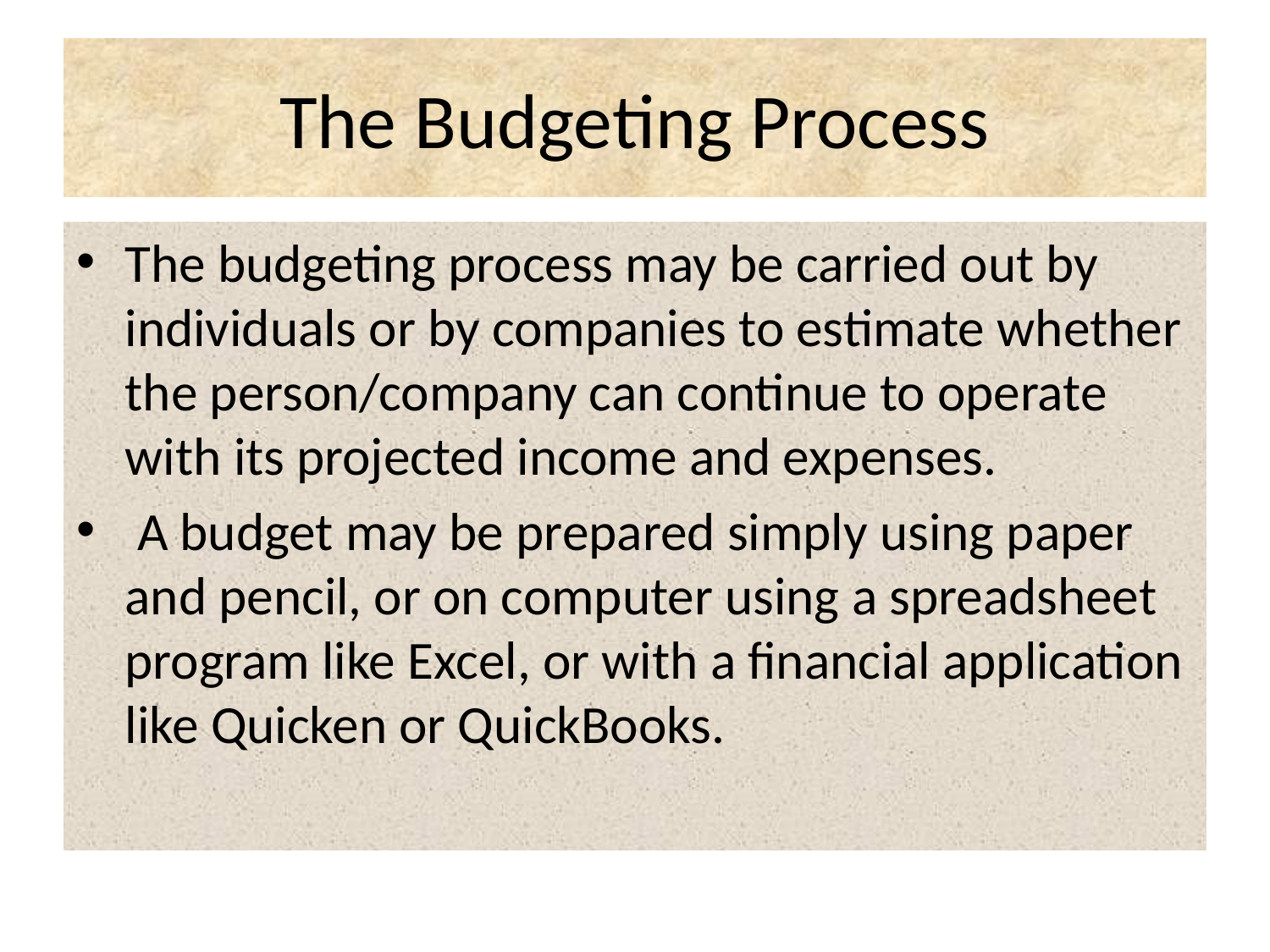

# The Budgeting Process
The budgeting process may be carried out by individuals or by companies to estimate whether the person/company can continue to operate with its projected income and expenses.
 A budget may be prepared simply using paper and pencil, or on computer using a spreadsheet program like Excel, or with a financial application like Quicken or QuickBooks.